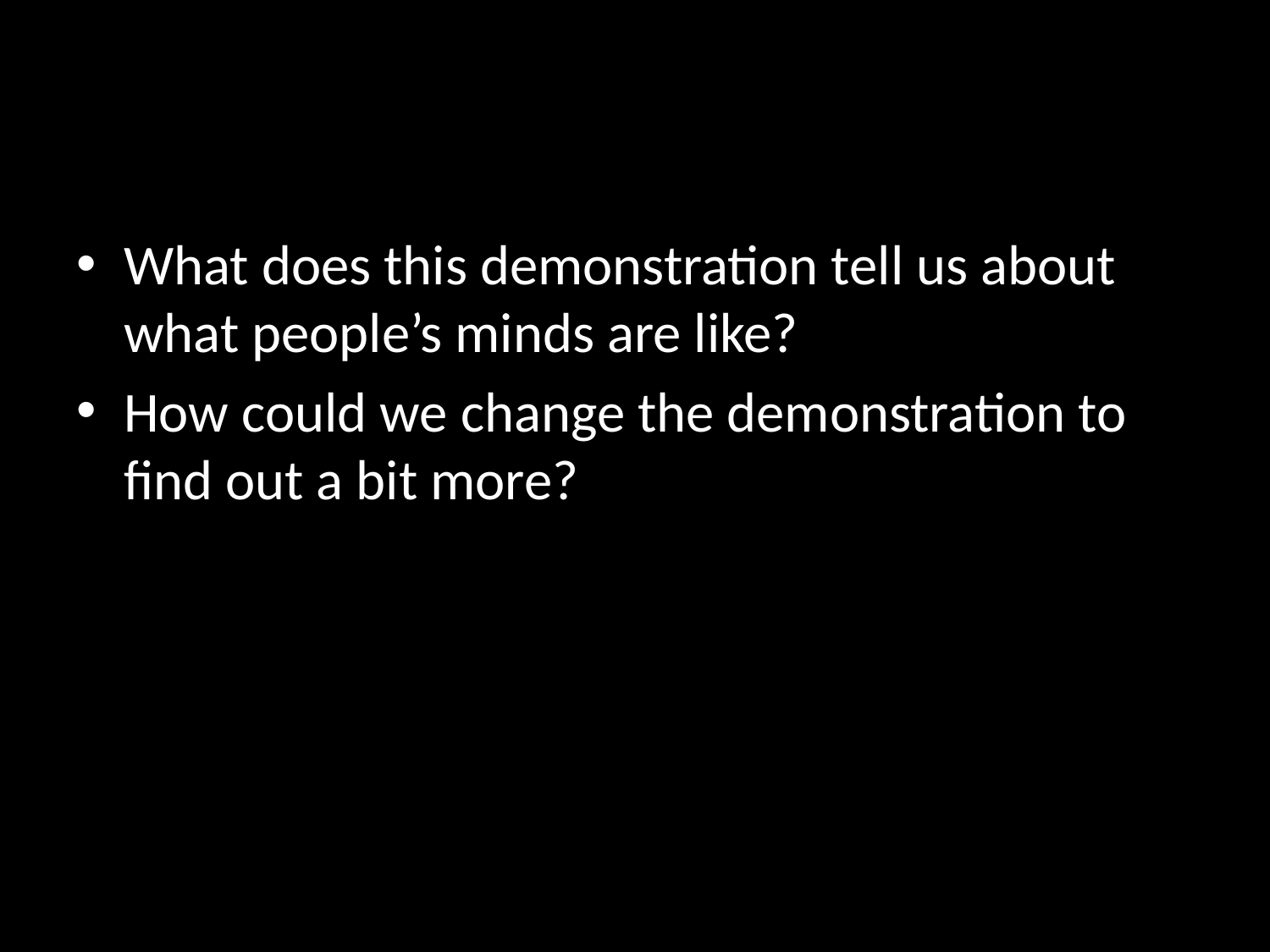

#
What does this demonstration tell us about what people’s minds are like?
How could we change the demonstration to find out a bit more?